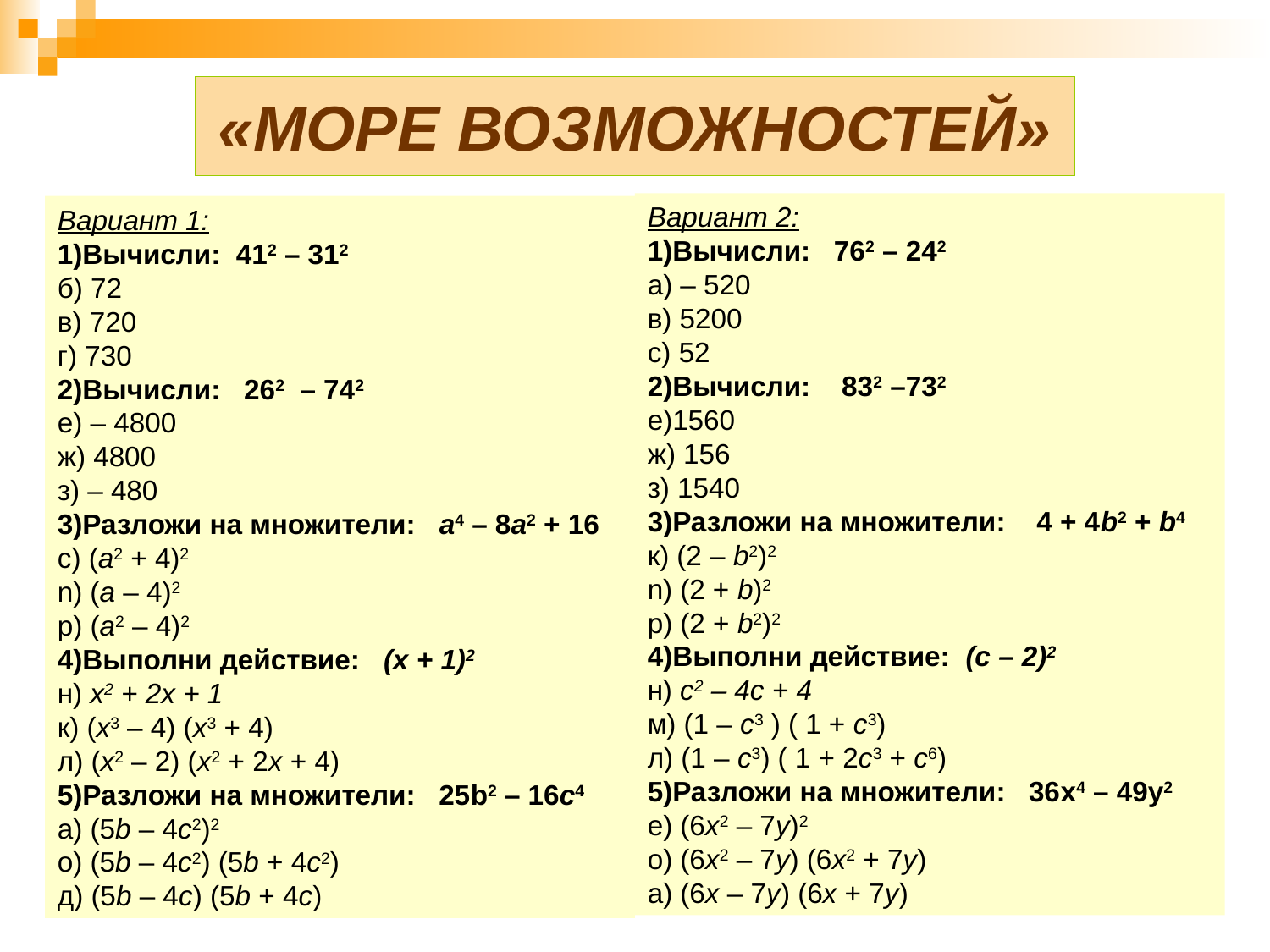

«МОРЕ ВОЗМОЖНОСТЕЙ»
Вариант 2:
1)Вычисли:   762 – 242
а) – 520
в) 5200
с) 52
2)Вычисли:    832 –732
е)1560
ж) 156
з) 1540
3)Разложи на множители:    4 + 4b2 + b4
к) (2 – b2)2
n) (2 + b)2
р) (2 + b2)2
4)Выполни действие:  (с – 2)2
н) с2 – 4с + 4
м) (1 – c3 ) ( 1 + c3)      
л) (1 – с3) ( 1 + 2с3 + с6)
5)Разложи на множители:   36x4 – 49y2
е) (6x2 – 7y)2
о) (6x2 – 7y) (6x2 + 7y)
а) (6x – 7y) (6x + 7y)
Вариант 1:
1)Вычисли:  412 – 312
б) 72
в) 720
г) 730
2)Вычисли:   262  – 742
е) – 4800
ж) 4800
з) – 480
3)Разложи на множители:   a4 – 8a2 + 16
с) (a2 + 4)2
n) (a – 4)2
р) (a2 – 4)2
4)Выполни действие:   (х + 1)2
н) х2 + 2х + 1 
к) (х3 – 4) (х3 + 4)
л) (х2 – 2) (х2 + 2х + 4)
5)Разложи на множители:   25b2 – 16c4
а) (5b – 4c2)2
о) (5b – 4c2) (5b + 4с2)
д) (5b – 4c) (5b + 4c)